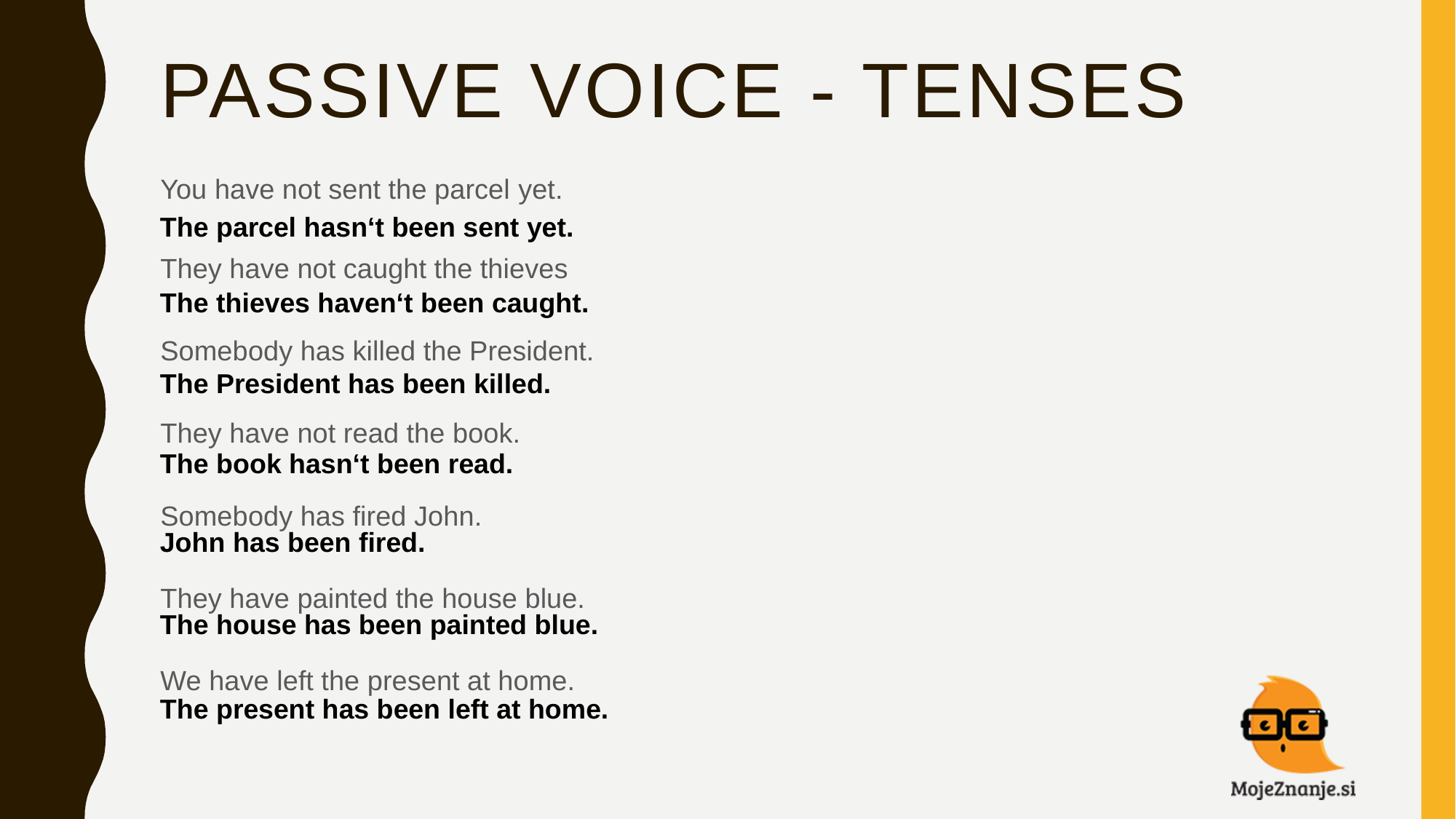

# PASSIVE VOICE - TENSES
You have not sent the parcel yet.
They have not caught the thieves
Somebody has killed the President.
They have not read the book.
Somebody has fired John.
They have painted the house blue.
We have left the present at home.
The parcel hasn‘t been sent yet.
The thieves haven‘t been caught.
The President has been killed.
The book hasn‘t been read.
John has been fired.
The house has been painted blue.
The present has been left at home.